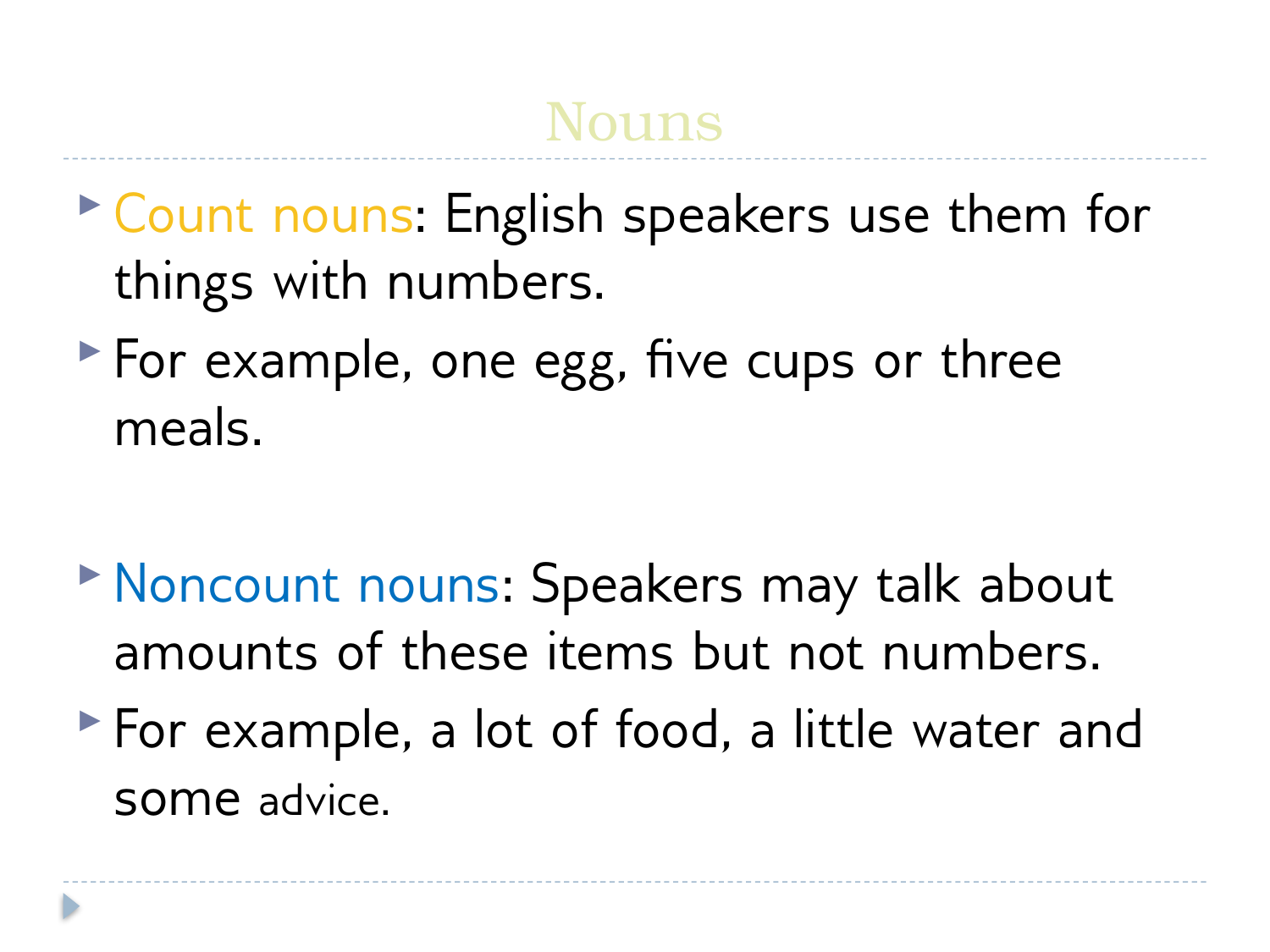

# Nouns
Count nouns: English speakers use them for things with numbers.
For example, one egg, five cups or three meals.

Noncount nouns: Speakers may talk about amounts of these items but not numbers.
For example, a lot of food, a little water and some advice.